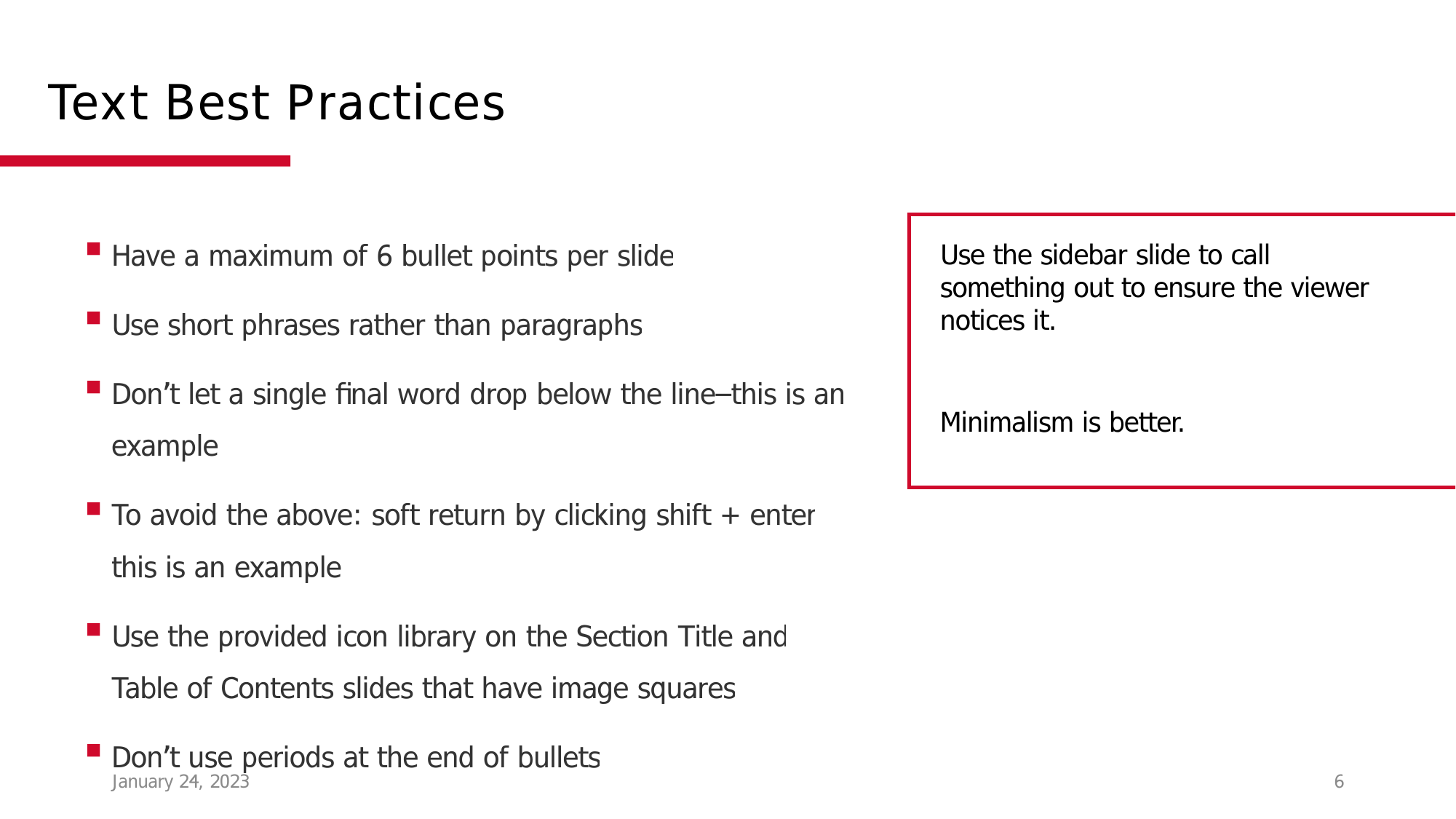

# Text Best Practices
Have a maximum of 6 bullet points per slide
Use short phrases rather than paragraphs
Don’t let a single final word drop below the line–this is an example
To avoid the above: soft return by clicking shift + enter
this is an example
Use the provided icon library on the Section Title and
Table of Contents slides that have image squares
Don’t use periods at the end of bullets

Use the sidebar slide to call something out to ensure the viewer notices it.

Minimalism is better.
January 24, 2023
6